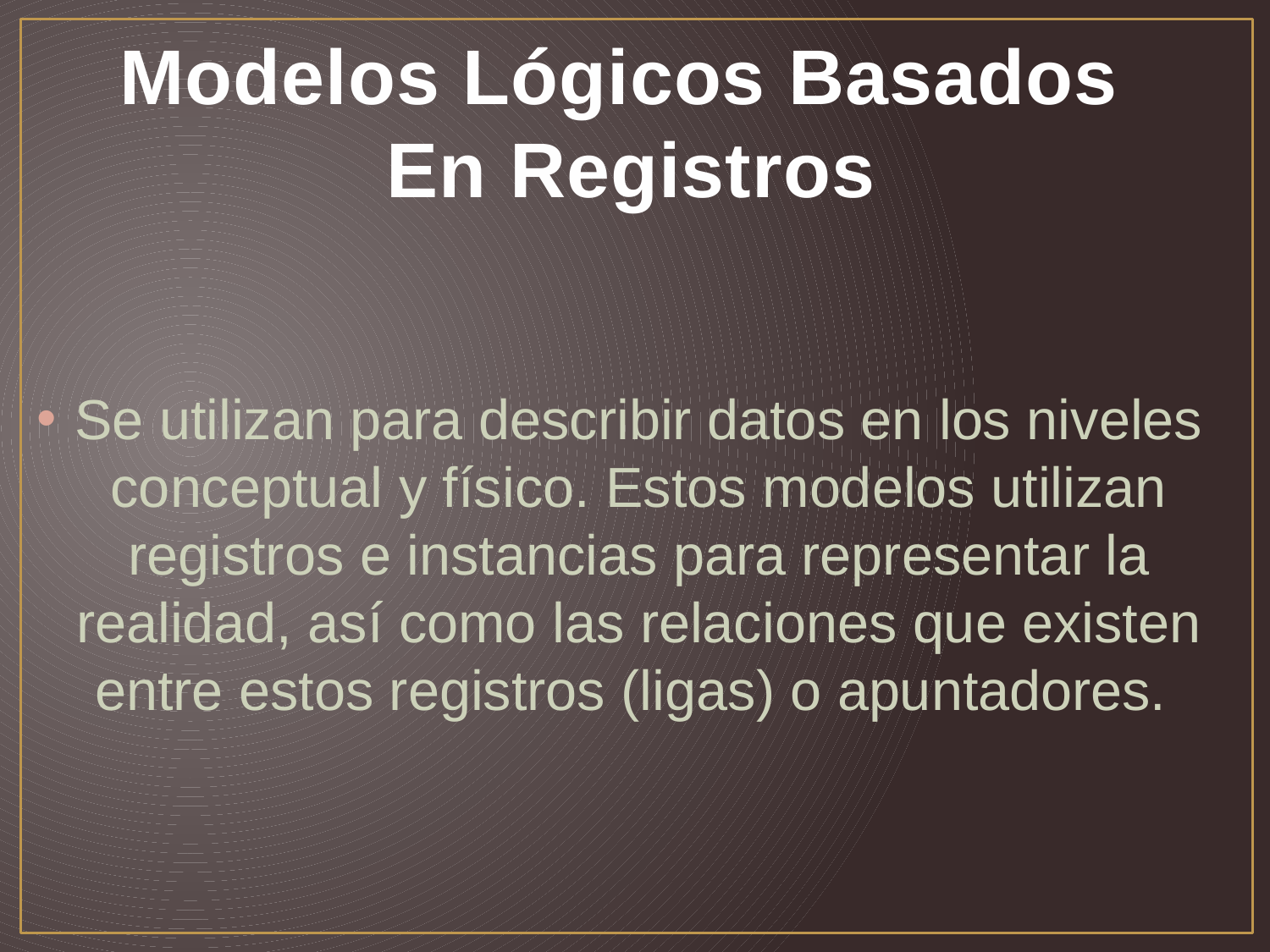

# Modelos Lógicos Basados En Registros
Se utilizan para describir datos en los niveles conceptual y físico. Estos modelos utilizan registros e instancias para representar la realidad, así como las relaciones que existen entre estos registros (ligas) o apuntadores.